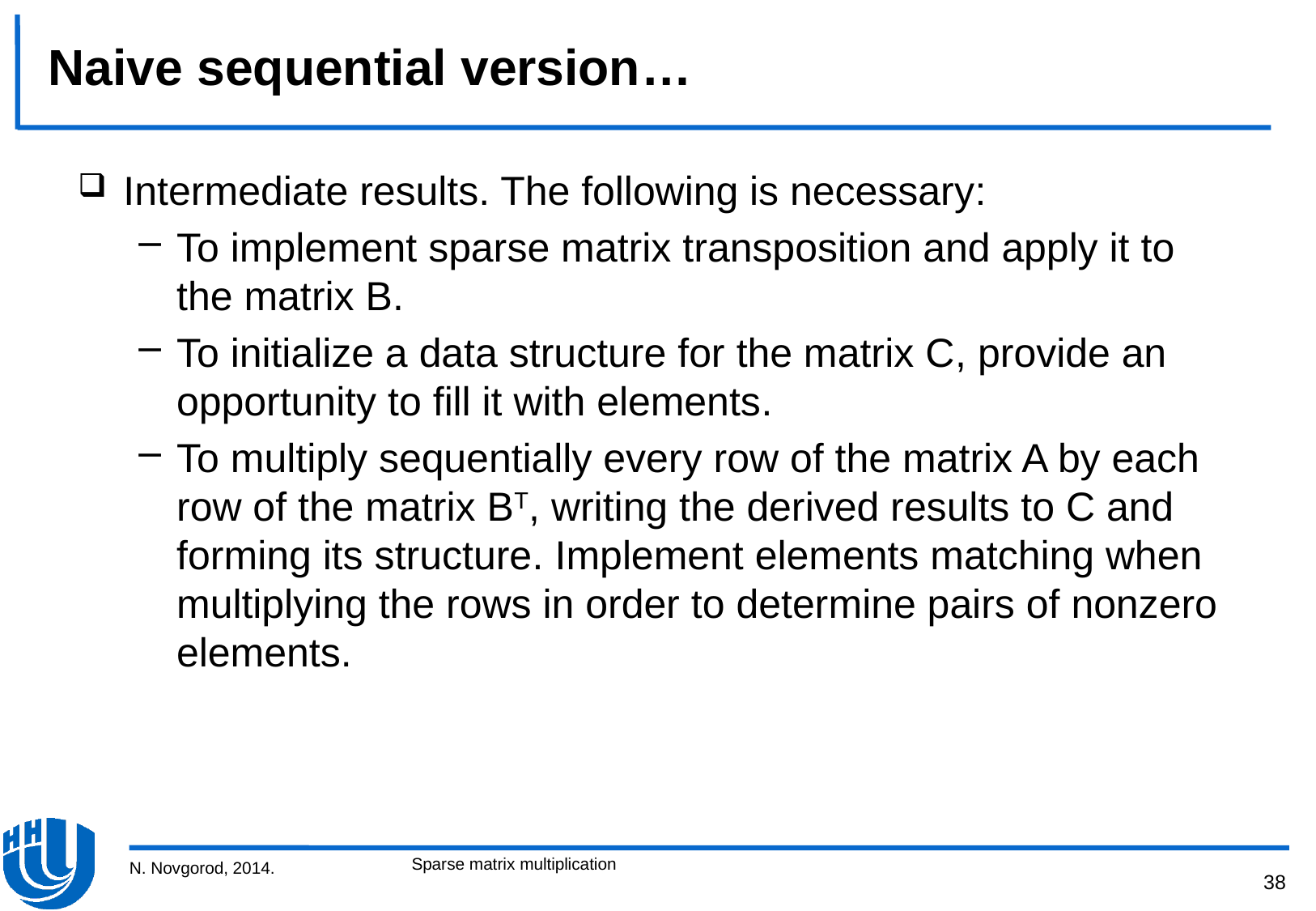

# Naive sequential version…
Intermediate results. The following is necessary:
To implement sparse matrix transposition and apply it to the matrix B.
To initialize a data structure for the matrix C, provide an opportunity to fill it with elements.
To multiply sequentially every row of the matrix A by each row of the matrix BT, writing the derived results to C and forming its structure. Implement elements matching when multiplying the rows in order to determine pairs of nonzero elements.
Sparse matrix multiplication
N. Novgorod, 2014.
38